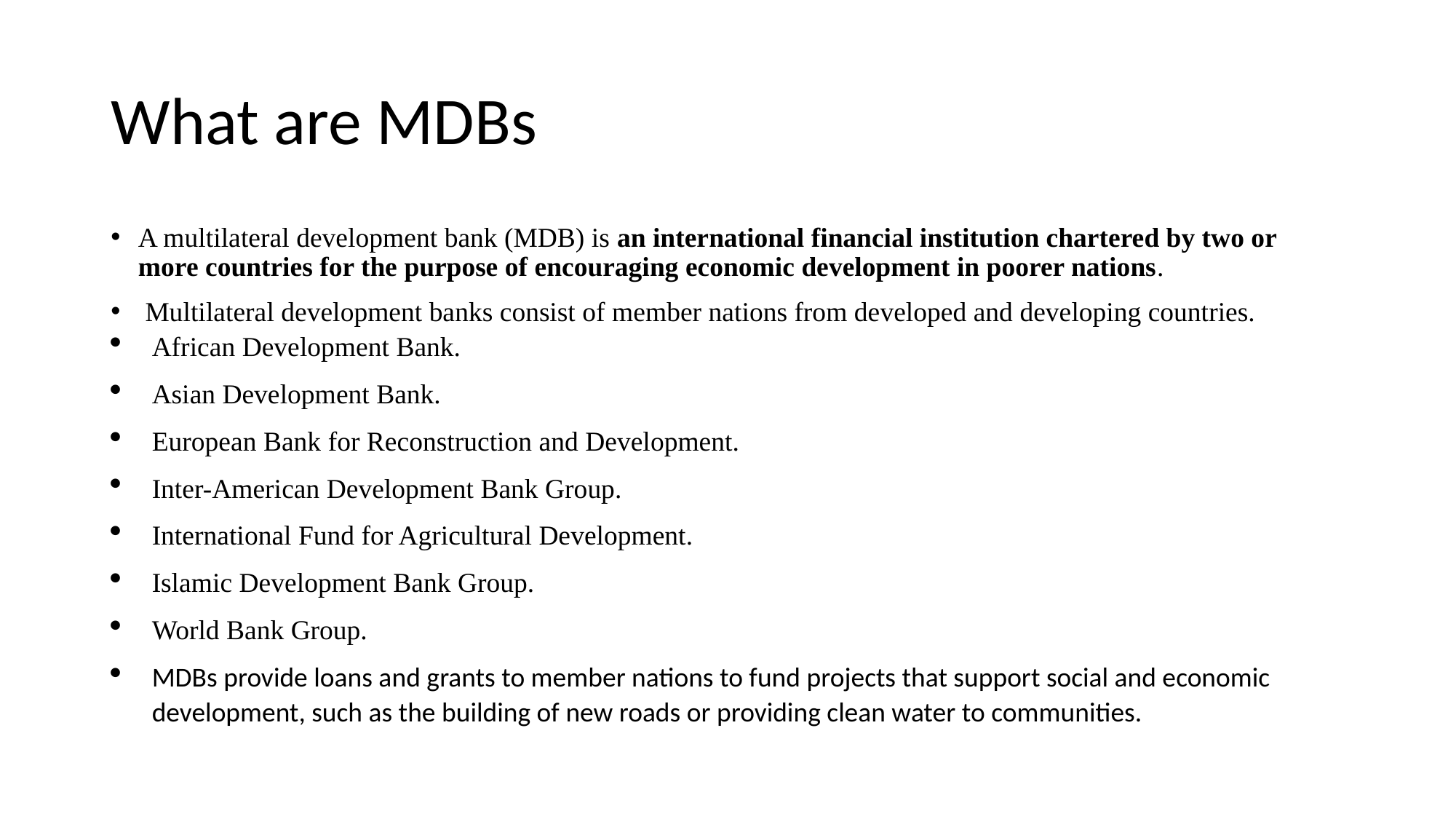

# What are MDBs
A multilateral development bank (MDB) is an international financial institution chartered by two or more countries for the purpose of encouraging economic development in poorer nations.
 Multilateral development banks consist of member nations from developed and developing countries.
African Development Bank.
Asian Development Bank.
European Bank for Reconstruction and Development.
Inter-American Development Bank Group.
International Fund for Agricultural Development.
Islamic Development Bank Group.
World Bank Group.
MDBs provide loans and grants to member nations to fund projects that support social and economic development, such as the building of new roads or providing clean water to communities.